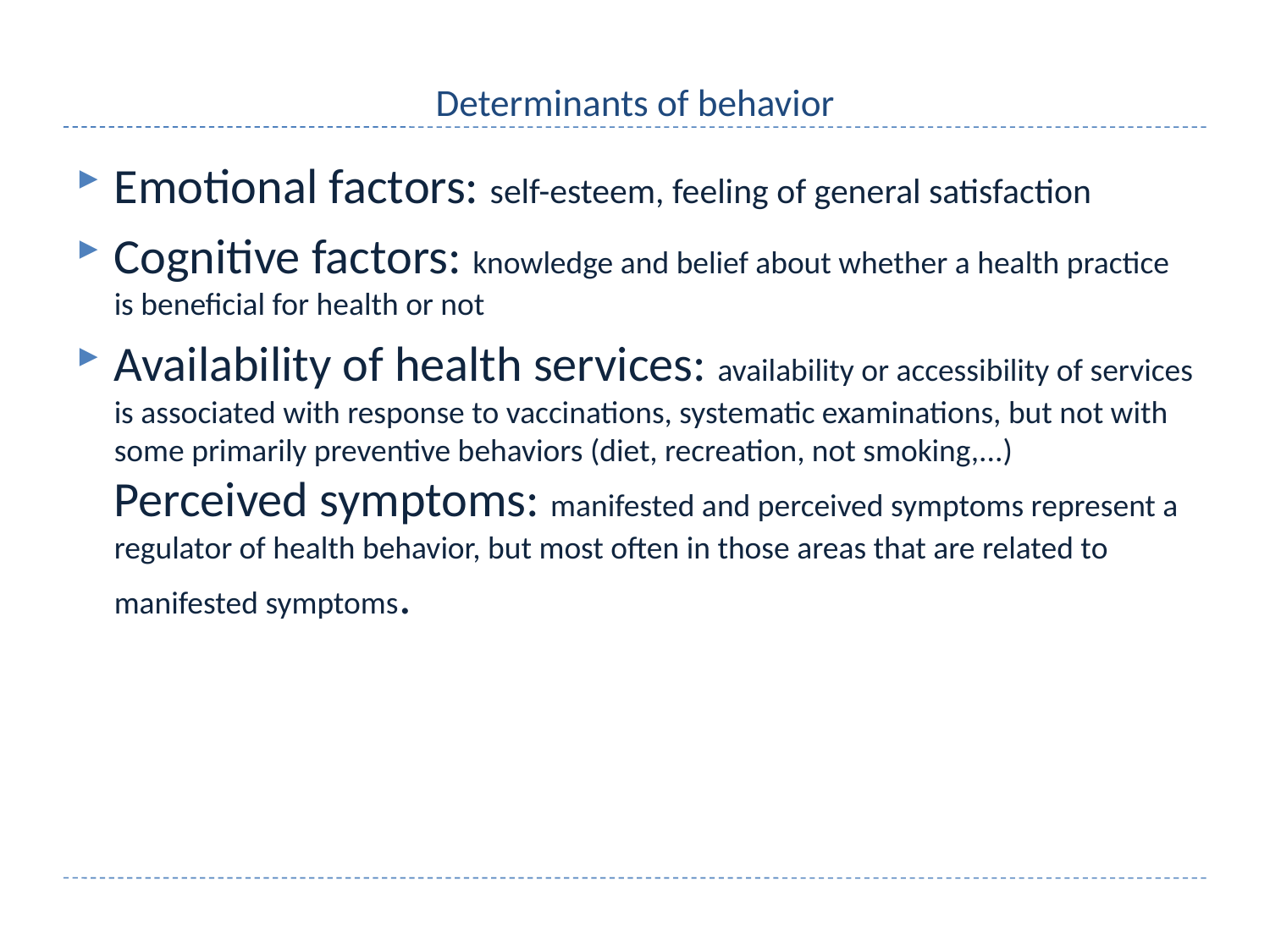

# Determinants of behavior
Emotional factors: self-esteem, feeling of general satisfaction
Cognitive factors: knowledge and belief about whether a health practice is beneficial for health or not
Availability of health services: availability or accessibility of services is associated with response to vaccinations, systematic examinations, but not with some primarily preventive behaviors (diet, recreation, not smoking,...) Perceived symptoms: manifested and perceived symptoms represent a regulator of health behavior, but most often in those areas that are related to manifested symptoms.